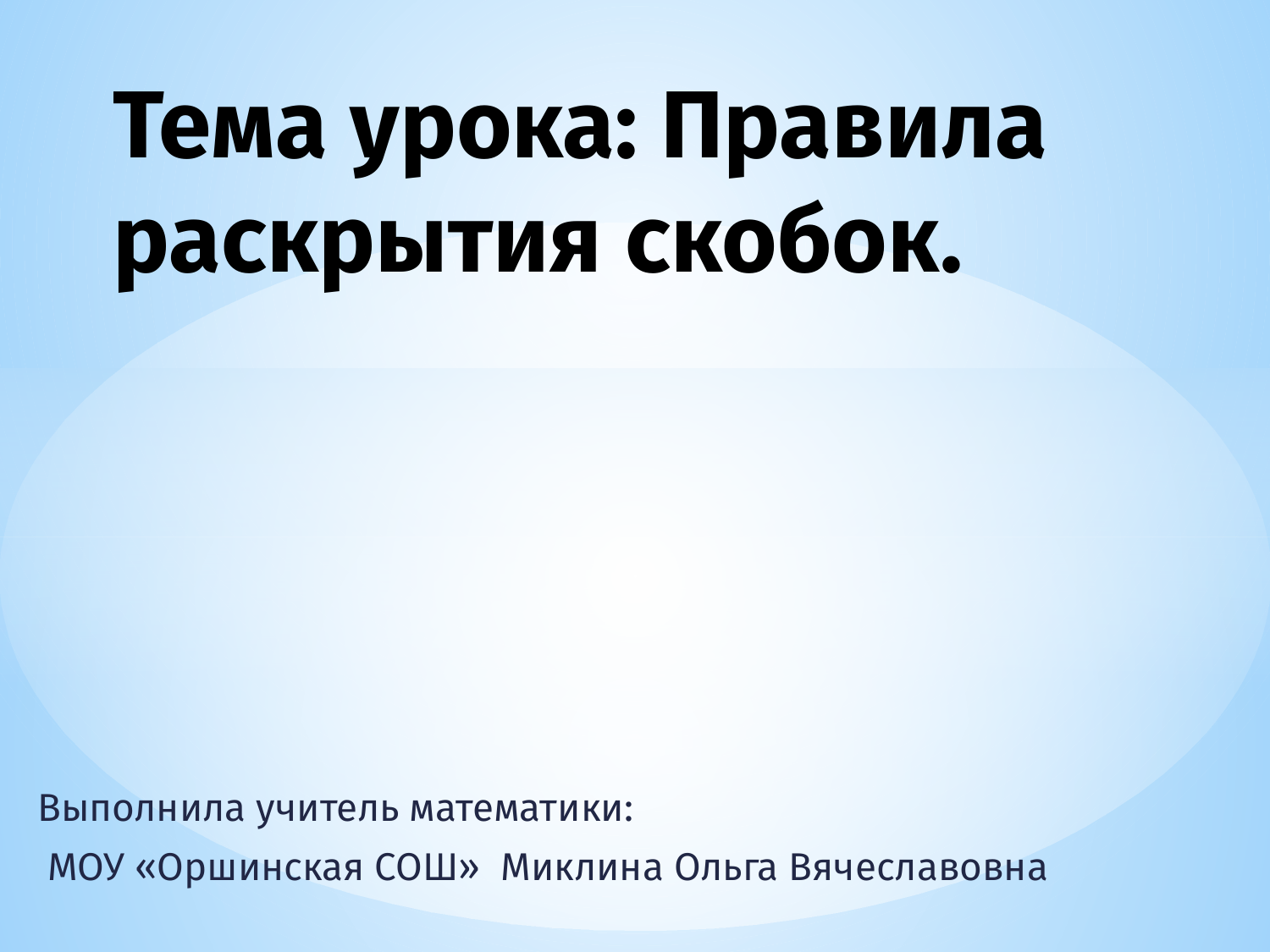

# Тема урока: Правила раскрытия скобок.
Выполнила учитель математики:
 МОУ «Оршинская СОШ»  Миклина Ольга Вячеславовна